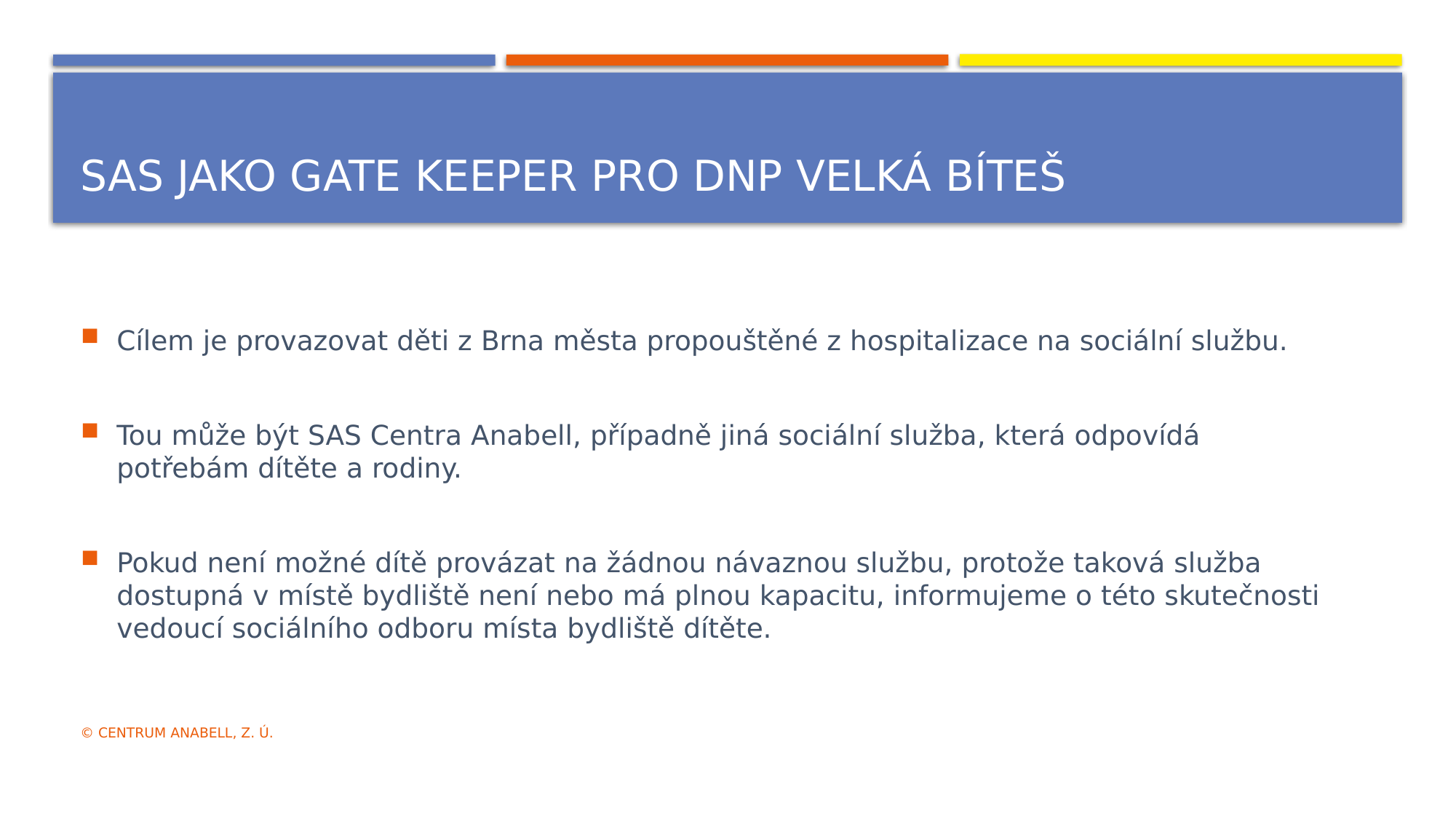

# SAS JAKO GATE KEEPER PRO DNP VELKÁ BÍTEŠ
Cílem je provazovat děti z Brna města propouštěné z hospitalizace na sociální službu.

Tou může být SAS Centra Anabell, případně jiná sociální služba, která odpovídá potřebám dítěte a rodiny.

Pokud není možné dítě provázat na žádnou návaznou službu, protože taková služba dostupná v místě bydliště není nebo má plnou kapacitu, informujeme o této skutečnosti vedoucí sociálního odboru místa bydliště dítěte.
© Centrum Anabell, z. ú.